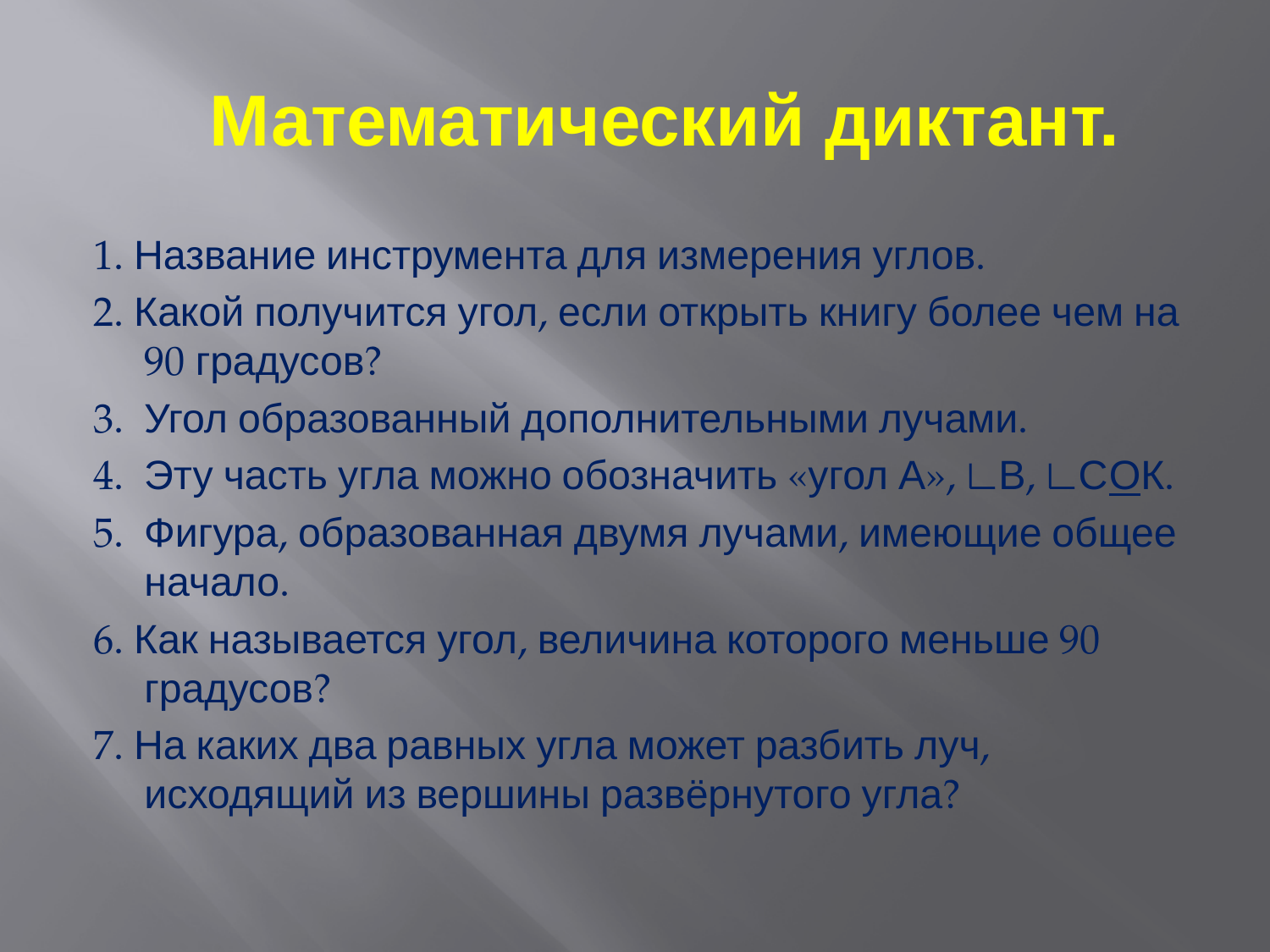

# Математический диктант.
1. Название инструмента для измерения углов.
2. Какой получится угол, если открыть книгу более чем на 90 градусов?
3.  Угол образованный дополнительными лучами.
4.  Эту часть угла можно обозначить «угол А», ∟В, ∟СОК.
5.  Фигура, образованная двумя лучами, имеющие общее начало.
6. Как называется угол, величина которого меньше 90 градусов?
7. На каких два равных угла может разбить луч, исходящий из вершины развёрнутого угла?